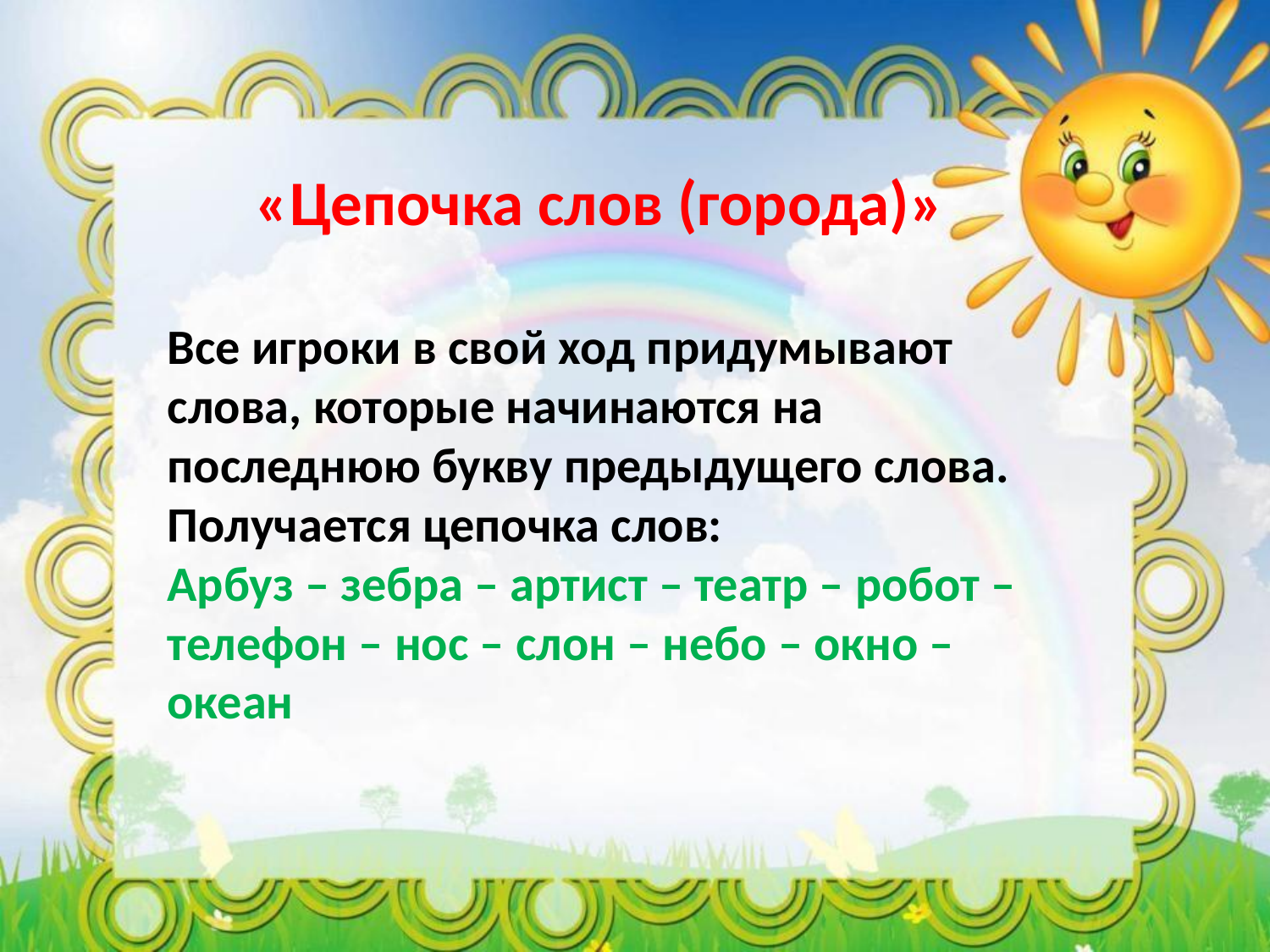

«Цепочка слов (города)»

Все игроки в свой ход придумывают слова, которые начинаются на последнюю букву предыдущего слова. Получается цепочка слов:
Арбуз – зебра – артист – театр – робот – телефон – нос – слон – небо – окно – океан